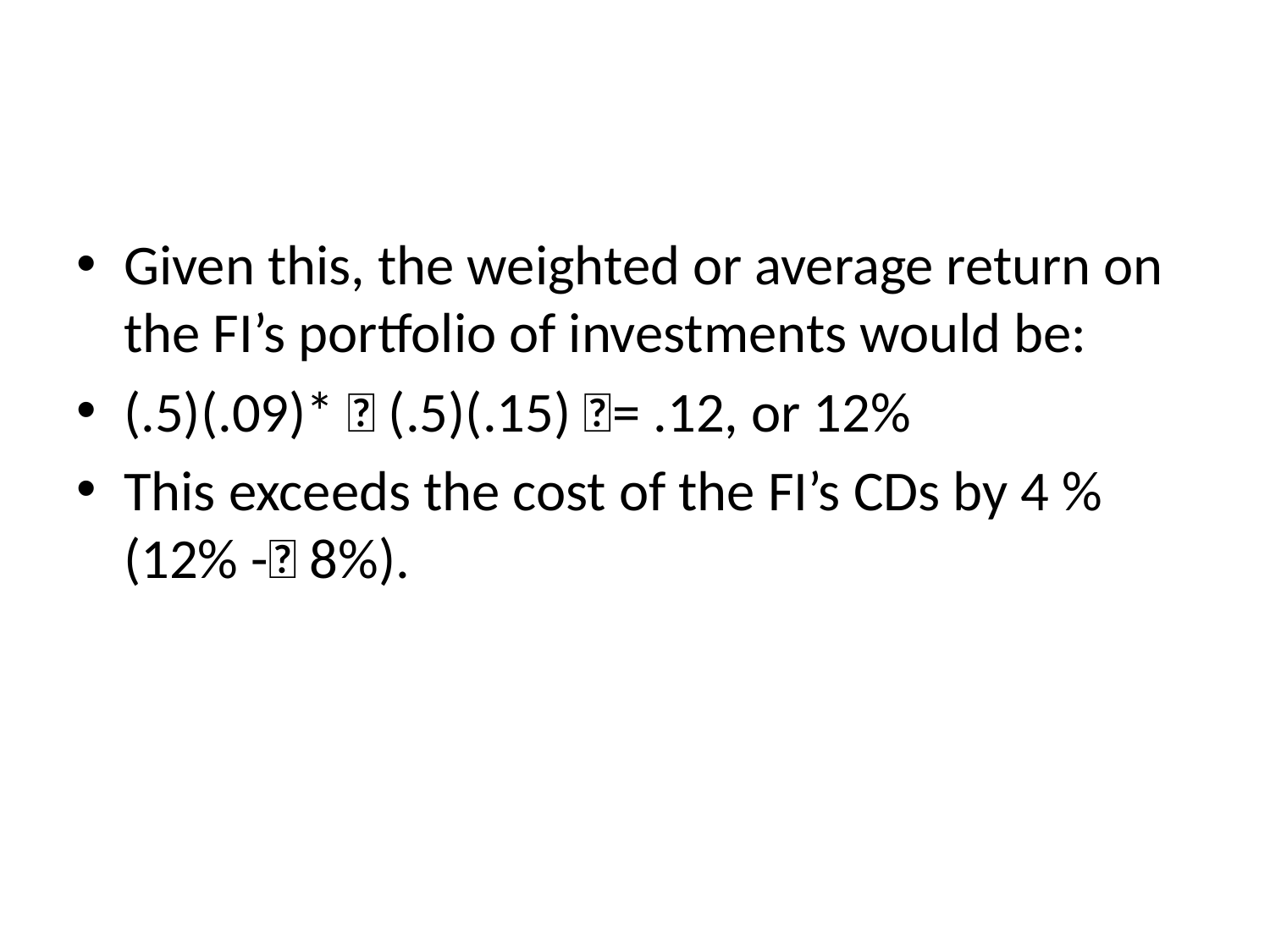

#
Given this, the weighted or average return on the FI’s portfolio of investments would be:
(.5)(.09)* 􏰃 (.5)(.15) 􏰁= .12, or 12%
This exceeds the cost of the FI’s CDs by 4 % (12% -􏰂 8%).